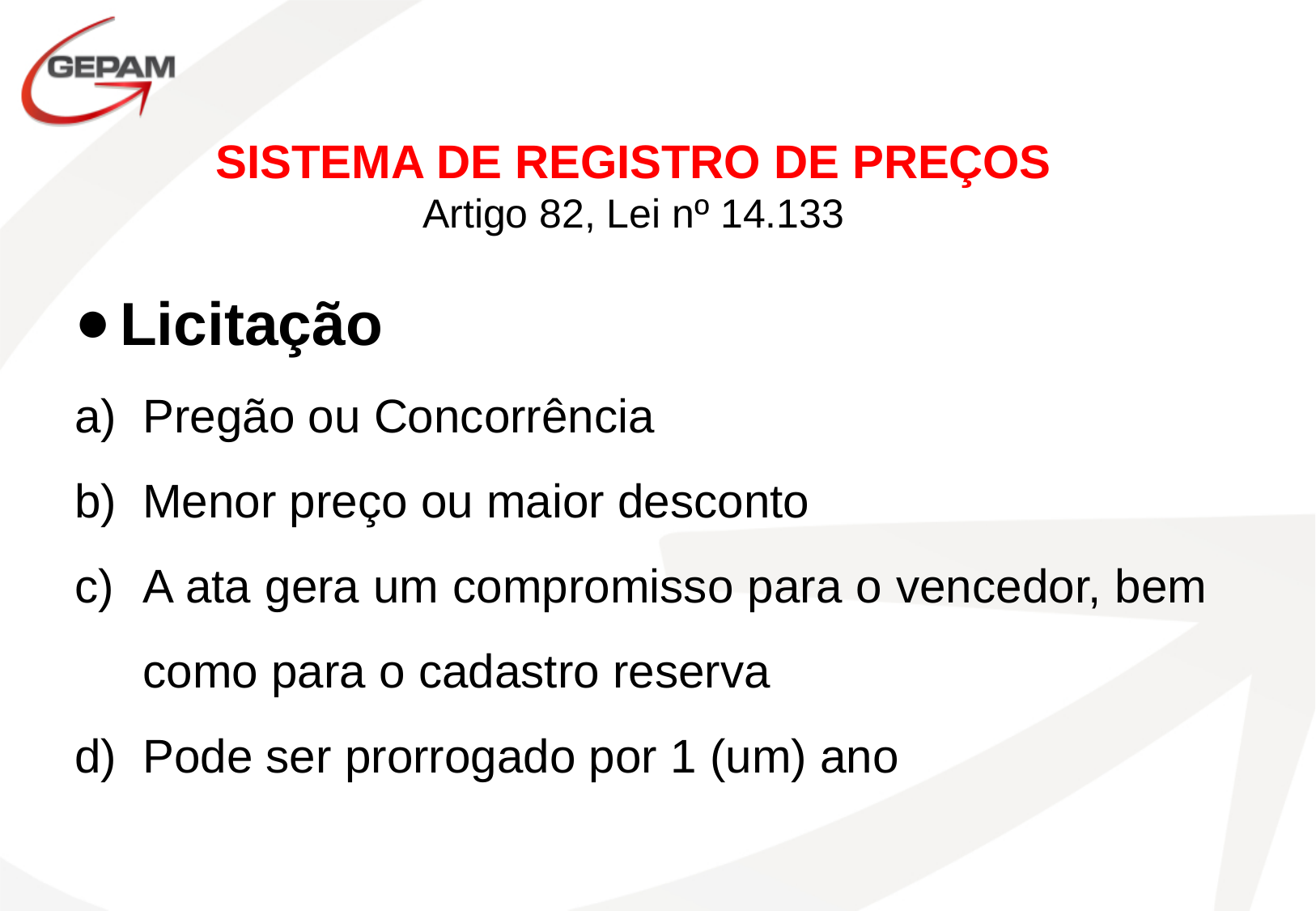

SISTEMA DE REGISTRO DE PREÇOS
Artigo 82, Lei nº 14.133

Licitação
Pregão ou Concorrência
Menor preço ou maior desconto
A ata gera um compromisso para o vencedor, bem como para o cadastro reserva
Pode ser prorrogado por 1 (um) ano